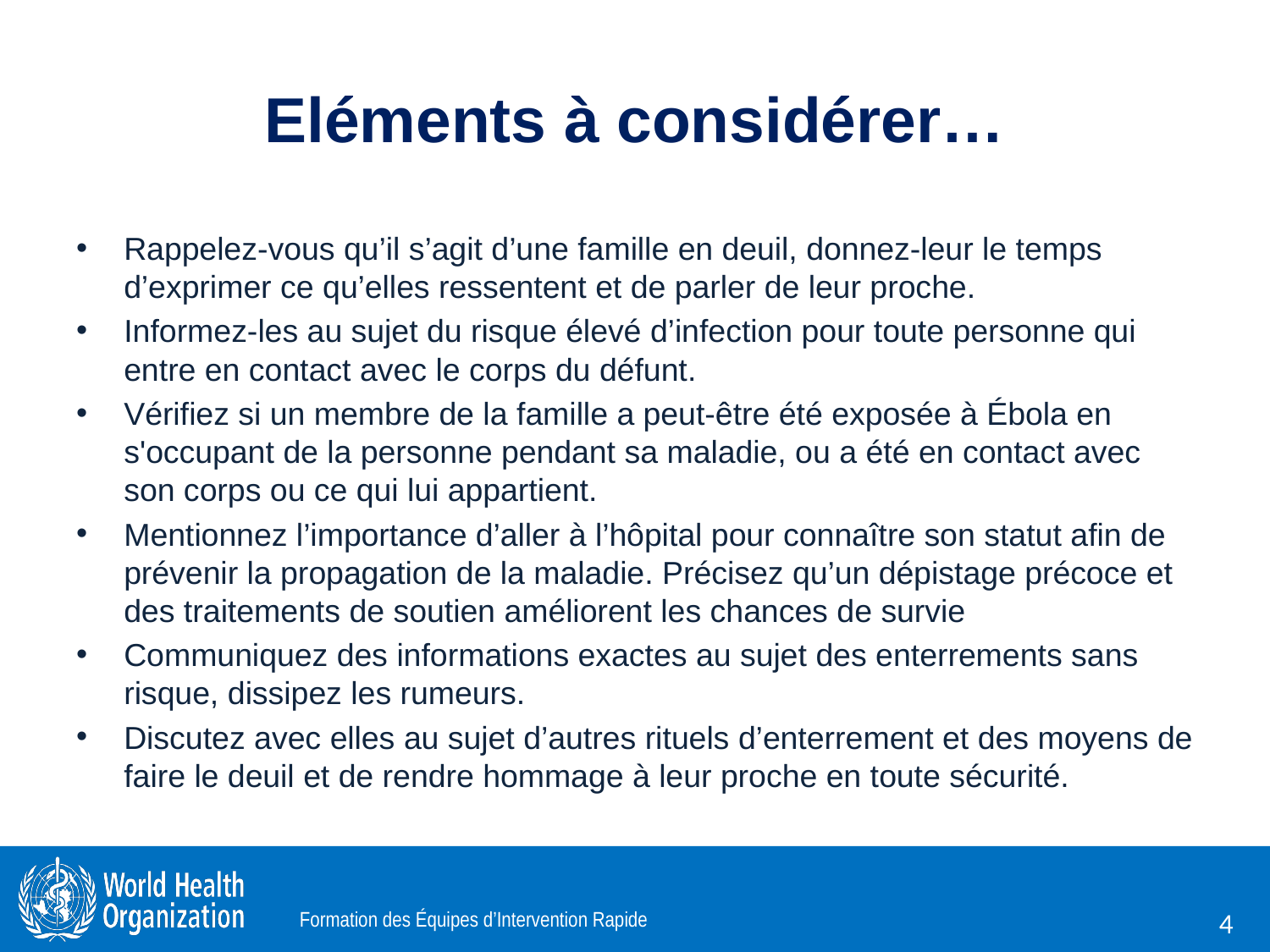

# Eléments à considérer…
Rappelez-vous qu’il s’agit d’une famille en deuil, donnez-leur le temps d’exprimer ce qu’elles ressentent et de parler de leur proche.
Informez-les au sujet du risque élevé d’infection pour toute personne qui entre en contact avec le corps du défunt.
Vérifiez si un membre de la famille a peut-être été exposée à Ébola en s'occupant de la personne pendant sa maladie, ou a été en contact avec son corps ou ce qui lui appartient.
Mentionnez l’importance d’aller à l’hôpital pour connaître son statut afin de prévenir la propagation de la maladie. Précisez qu’un dépistage précoce et des traitements de soutien améliorent les chances de survie
Communiquez des informations exactes au sujet des enterrements sans risque, dissipez les rumeurs.
Discutez avec elles au sujet d’autres rituels d’enterrement et des moyens de faire le deuil et de rendre hommage à leur proche en toute sécurité.